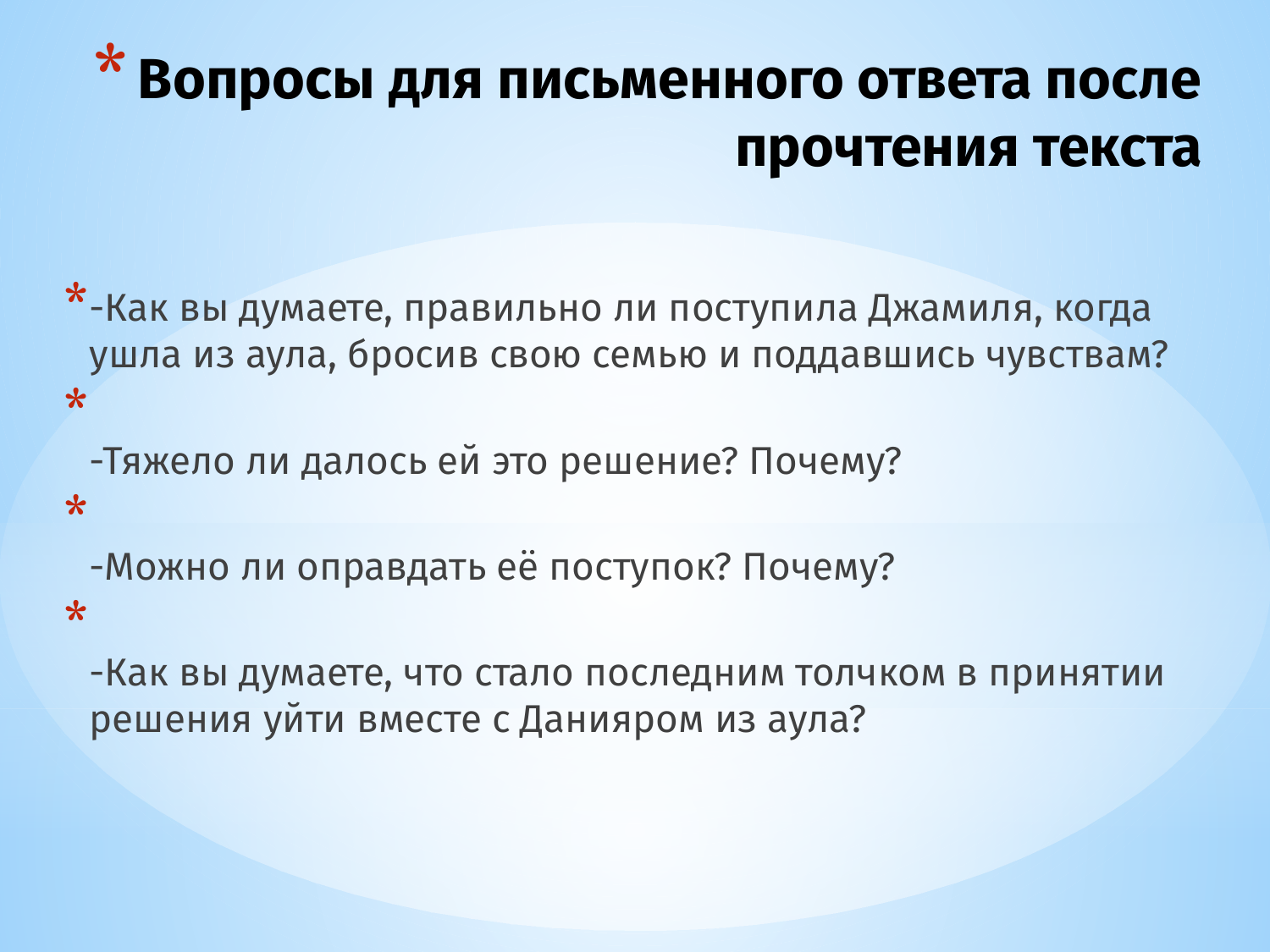

# Вопросы для письменного ответа после прочтения текста
-Как вы думаете, правильно ли поступила Джамиля, когда ушла из аула, бросив свою семью и поддавшись чувствам?
-Тяжело ли далось ей это решение? Почему?
-Можно ли оправдать её поступок? Почему?
-Как вы думаете, что стало последним толчком в принятии решения уйти вместе с Данияром из аула?